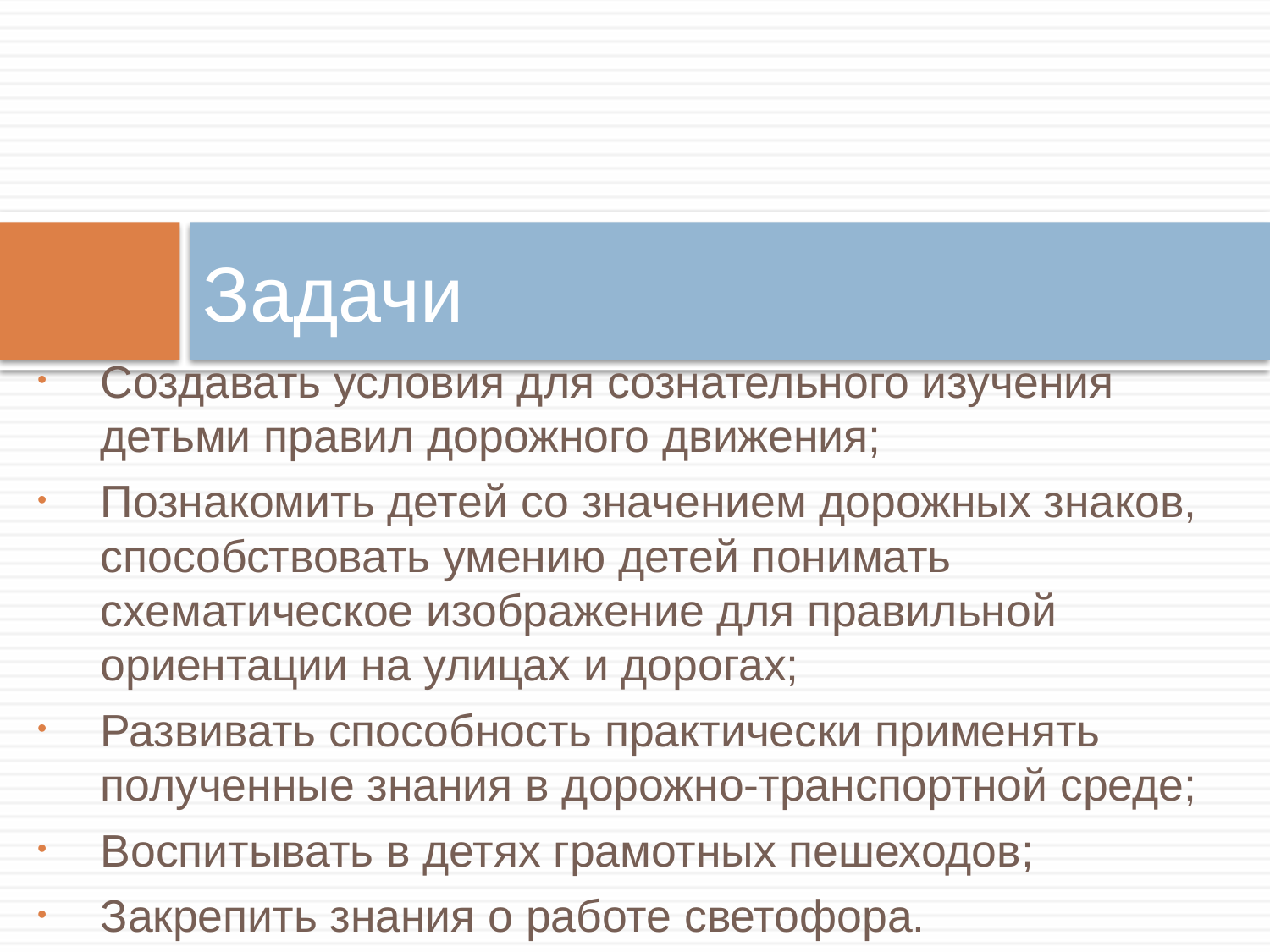

# Задачи
Создавать условия для сознательного изучения детьми правил дорожного движения;
Познакомить детей со значением дорожных знаков, способствовать умению детей понимать схематическое изображение для правильной ориентации на улицах и дорогах;
Развивать способность практически применять полученные знания в дорожно-транспортной среде;
Воспитывать в детях грамотных пешеходов;
Закрепить знания о работе светофора.